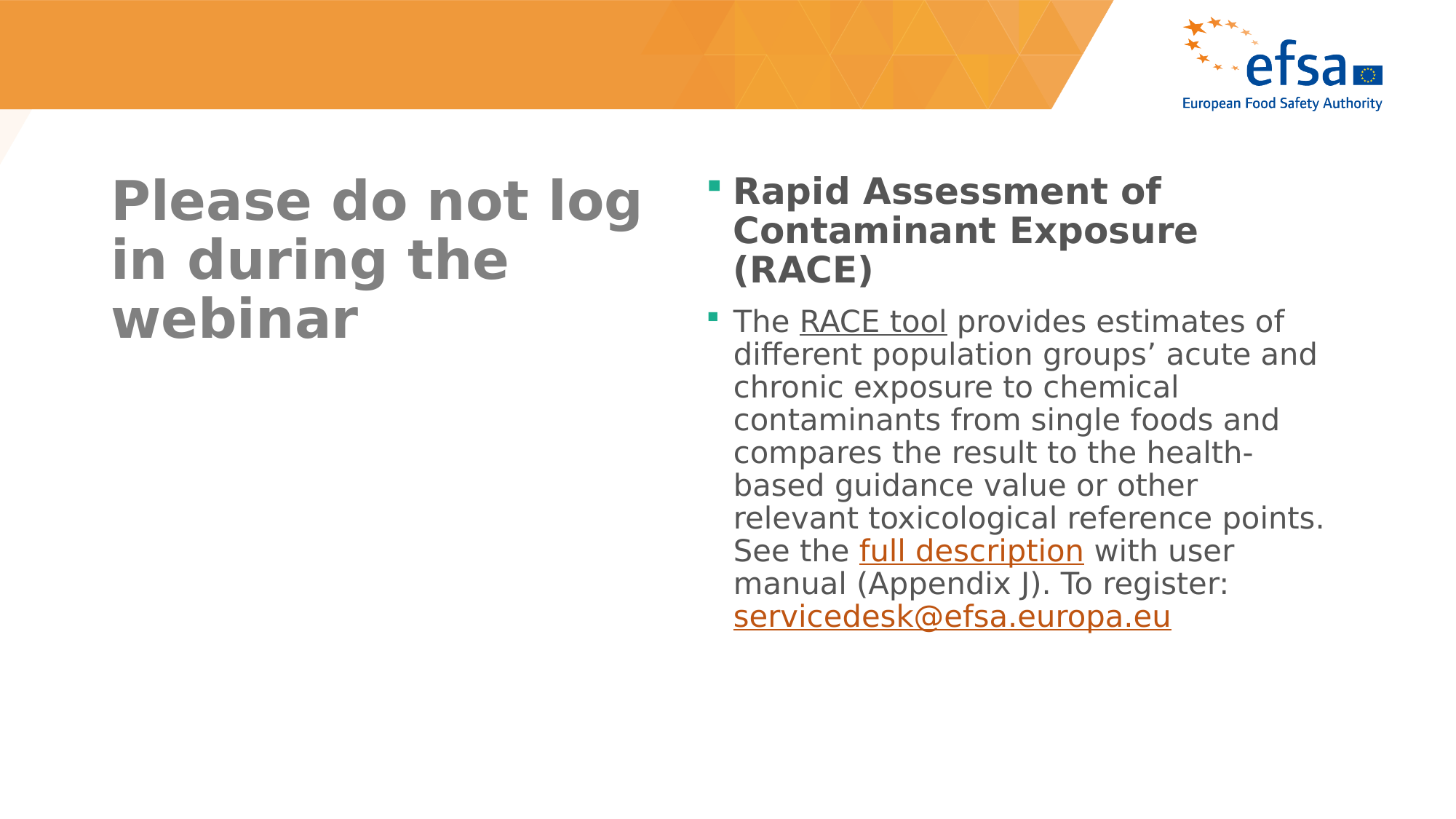

#
Please do not log in during the webinar
Rapid Assessment of Contaminant Exposure (RACE)
The RACE tool provides estimates of different population groups’ acute and chronic exposure to chemical contaminants from single foods and compares the result to the health-based guidance value or other relevant toxicological reference points. See the full description with user manual (Appendix J). To register: servicedesk@efsa.europa.eu